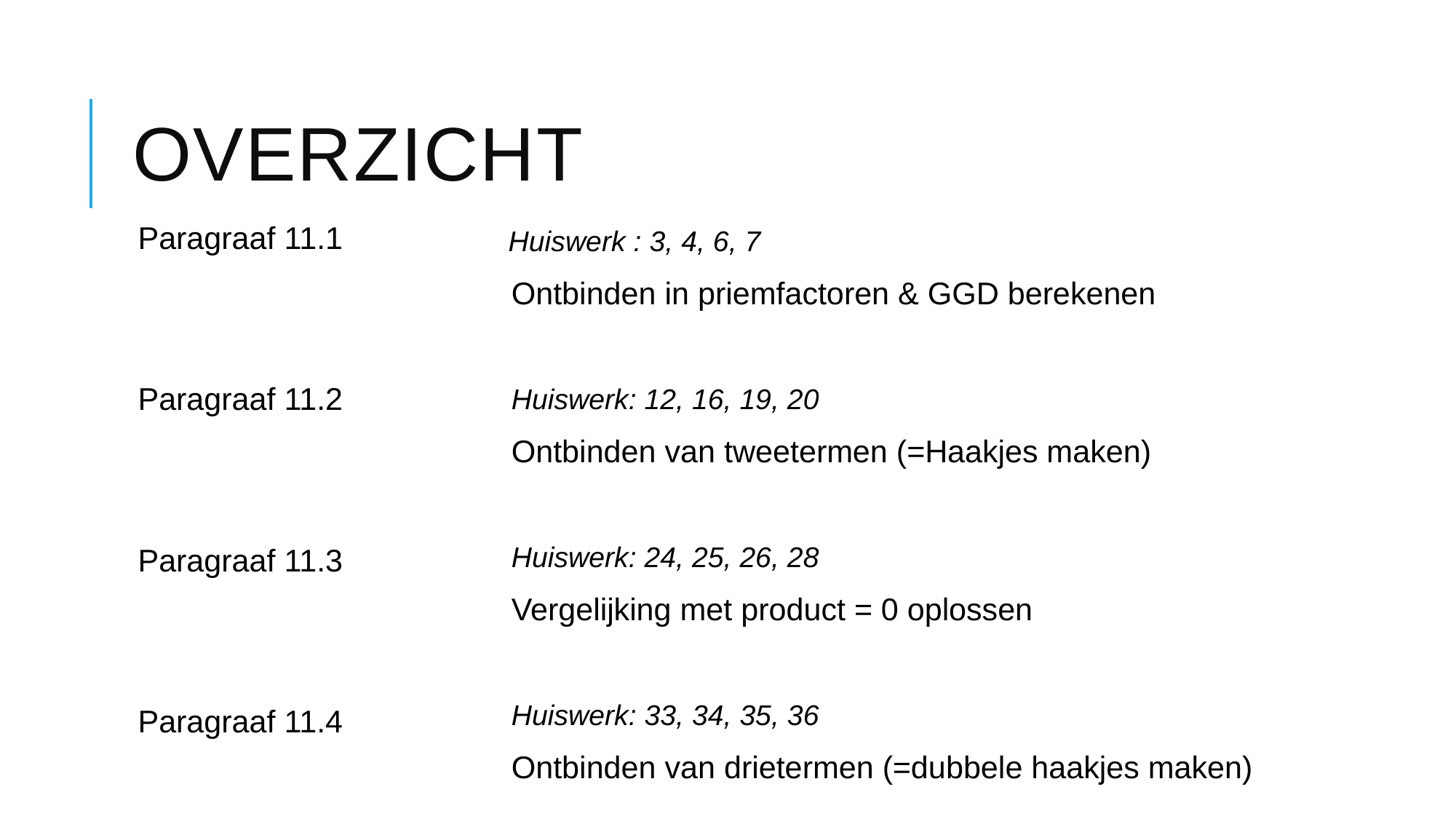

# Overzicht
Paragraaf 11.1

Paragraaf 11.2

Paragraaf 11.3

Paragraaf 11.4
 Huiswerk : 3, 4, 6, 7
Ontbinden in priemfactoren & GGD berekenen

Huiswerk: 12, 16, 19, 20
Ontbinden van tweetermen (=Haakjes maken)

Huiswerk: 24, 25, 26, 28
Vergelijking met product = 0 oplossen

Huiswerk: 33, 34, 35, 36
Ontbinden van drietermen (=dubbele haakjes maken)